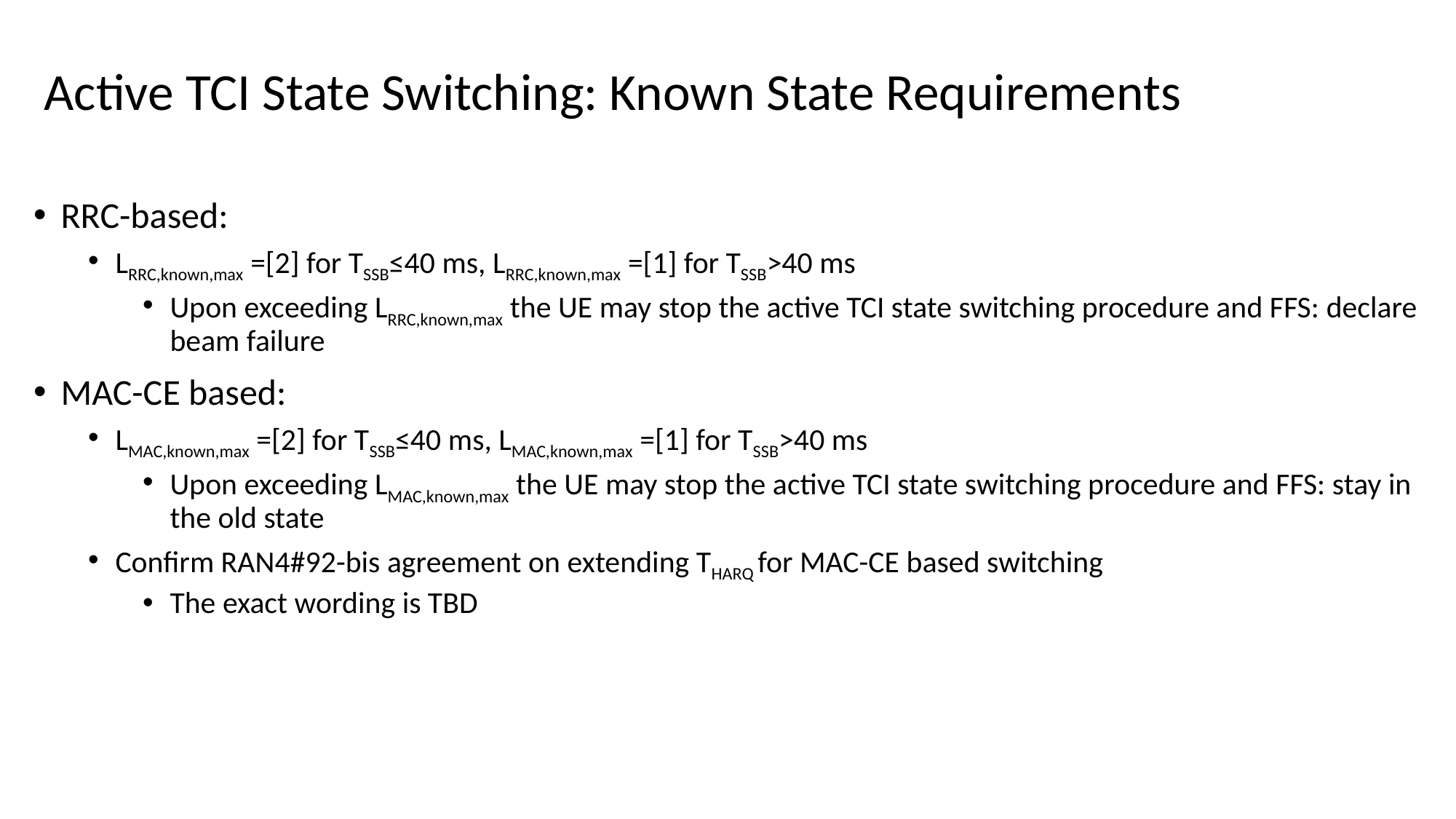

# Active TCI State Switching: Known State Requirements
RRC-based:
LRRC,known,max =[2] for TSSB≤40 ms, LRRC,known,max =[1] for TSSB>40 ms
Upon exceeding LRRC,known,max the UE may stop the active TCI state switching procedure and FFS: declare beam failure
MAC-CE based:
LMAC,known,max =[2] for TSSB≤40 ms, LMAC,known,max =[1] for TSSB>40 ms
Upon exceeding LMAC,known,max the UE may stop the active TCI state switching procedure and FFS: stay in the old state
Confirm RAN4#92-bis agreement on extending THARQ for MAC-CE based switching
The exact wording is TBD